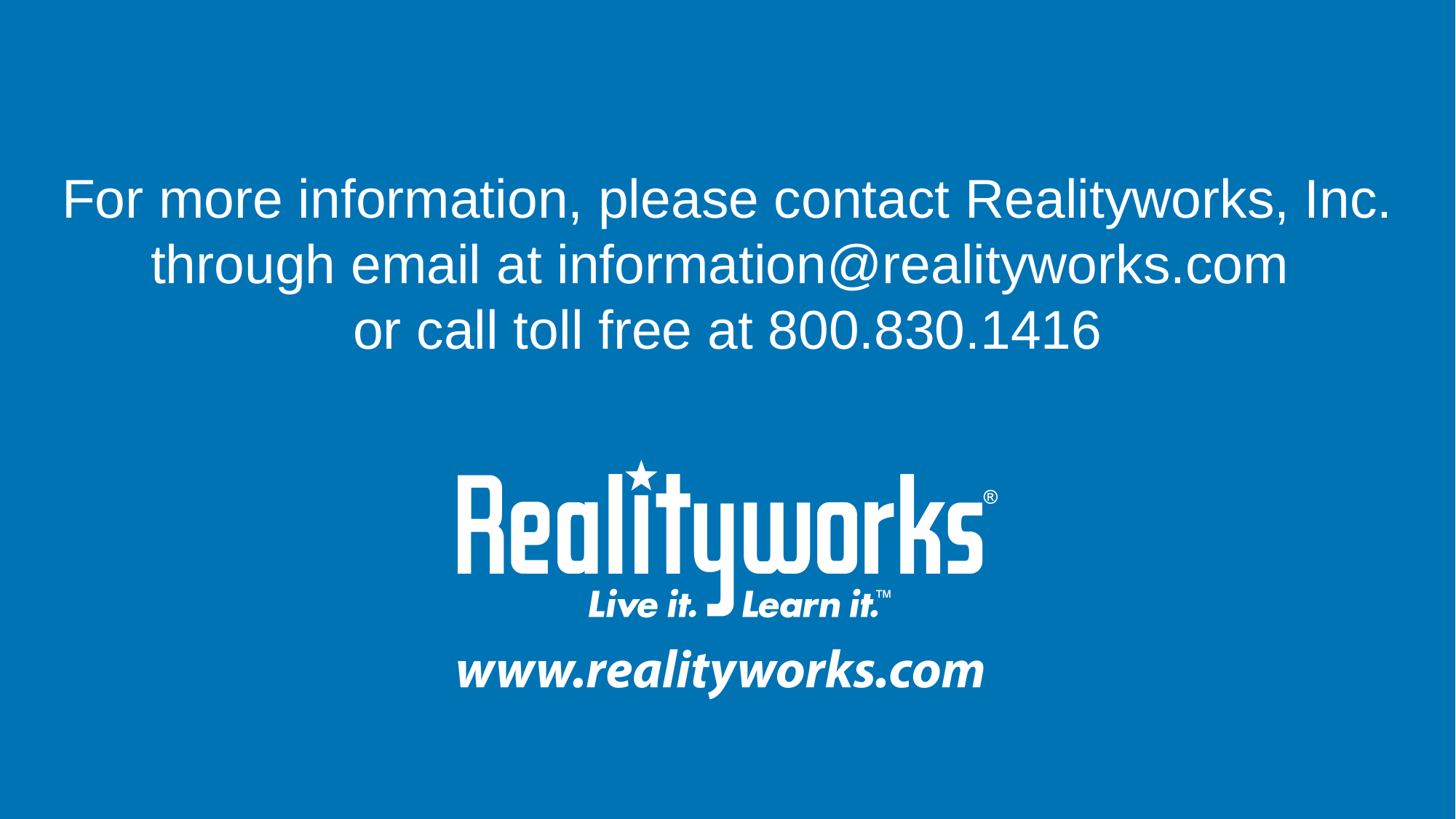

# For more information, please contact Realityworks, Inc. through email at information@realityworks.com or call toll free at 800.830.1416